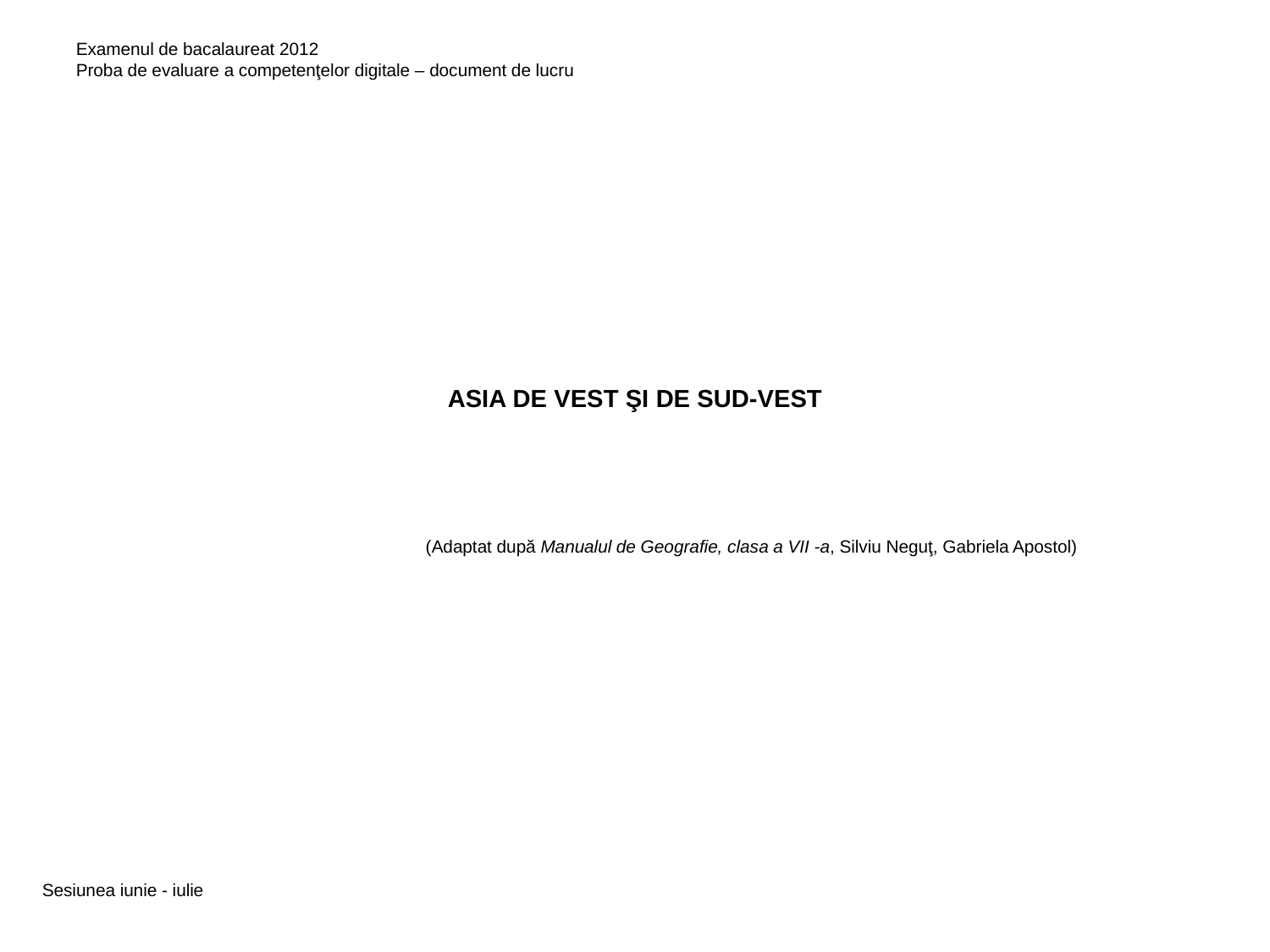

Examenul de bacalaureat 2012
Proba de evaluare a competenţelor digitale – document de lucru
# ASIA DE VEST ŞI DE SUD-VEST
(Adaptat după Manualul de Geografie, clasa a VII -a, Silviu Neguţ, Gabriela Apostol)

Sesiunea iunie - iulie